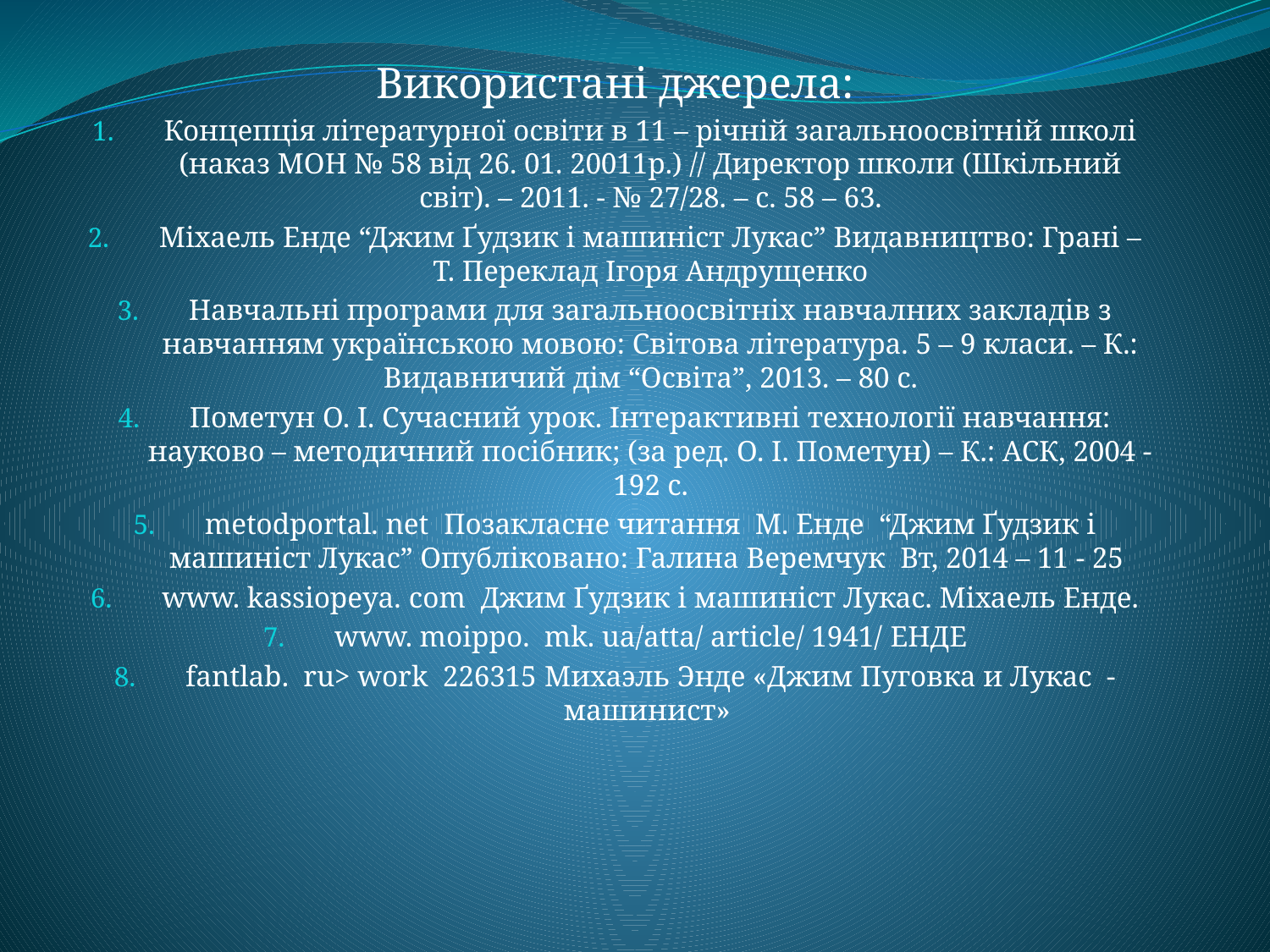

#
Використані джерела:
Концепція літературної освіти в 11 – річній загальноосвітній школі (наказ МОН № 58 від 26. 01. 20011р.) // Директор школи (Шкільний світ). – 2011. - № 27/28. – с. 58 – 63.
Міхаель Енде “Джим Ґудзик і машиніст Лукас” Видавництво: Грані – Т. Переклад Ігоря Андрущенко
Навчальні програми для загальноосвітніх навчалних закладів з навчанням українською мовою: Світова література. 5 – 9 класи. – К.: Видавничий дім “Освіта”, 2013. – 80 с.
Пометун О. І. Сучасний урок. Інтерактивні технології навчання: науково – методичний посібник; (за ред. О. І. Пометун) – К.: АСК, 2004 -192 с.
metodportal. net  Позакласне читання  М. Енде  “Джим Ґудзик і машиніст Лукас” Опубліковано: Галина Веремчук  Вт, 2014 – 11 - 25
www. kassiopeya. сom  Джим Ґудзик і машиніст Лукас. Міхаель Енде.
www. moippo.  mk. ua/atta/ article/ 1941/ ЕНДЕ
fantlab.  ru> work  226315 Михаэль Энде «Джим Пуговка и Лукас  - машинист»